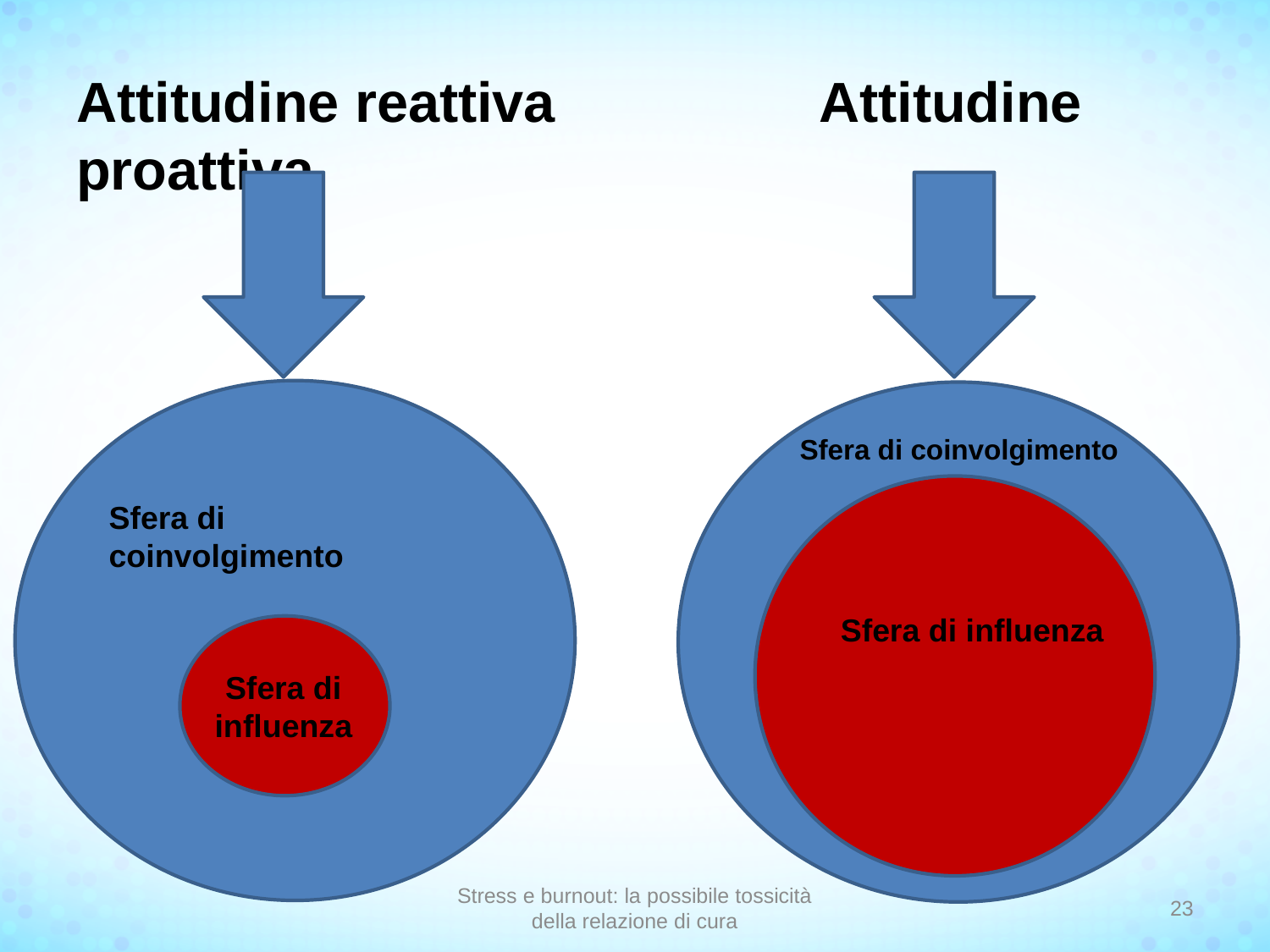

# Attitudine reattiva                 Attitudine proattiva

s

Sfera di coinvolgimento

Sfera di coinvolgimento
Sfera di influenza

Sfera di influenza
Stress e burnout: la possibile tossicità della relazione di cura
23